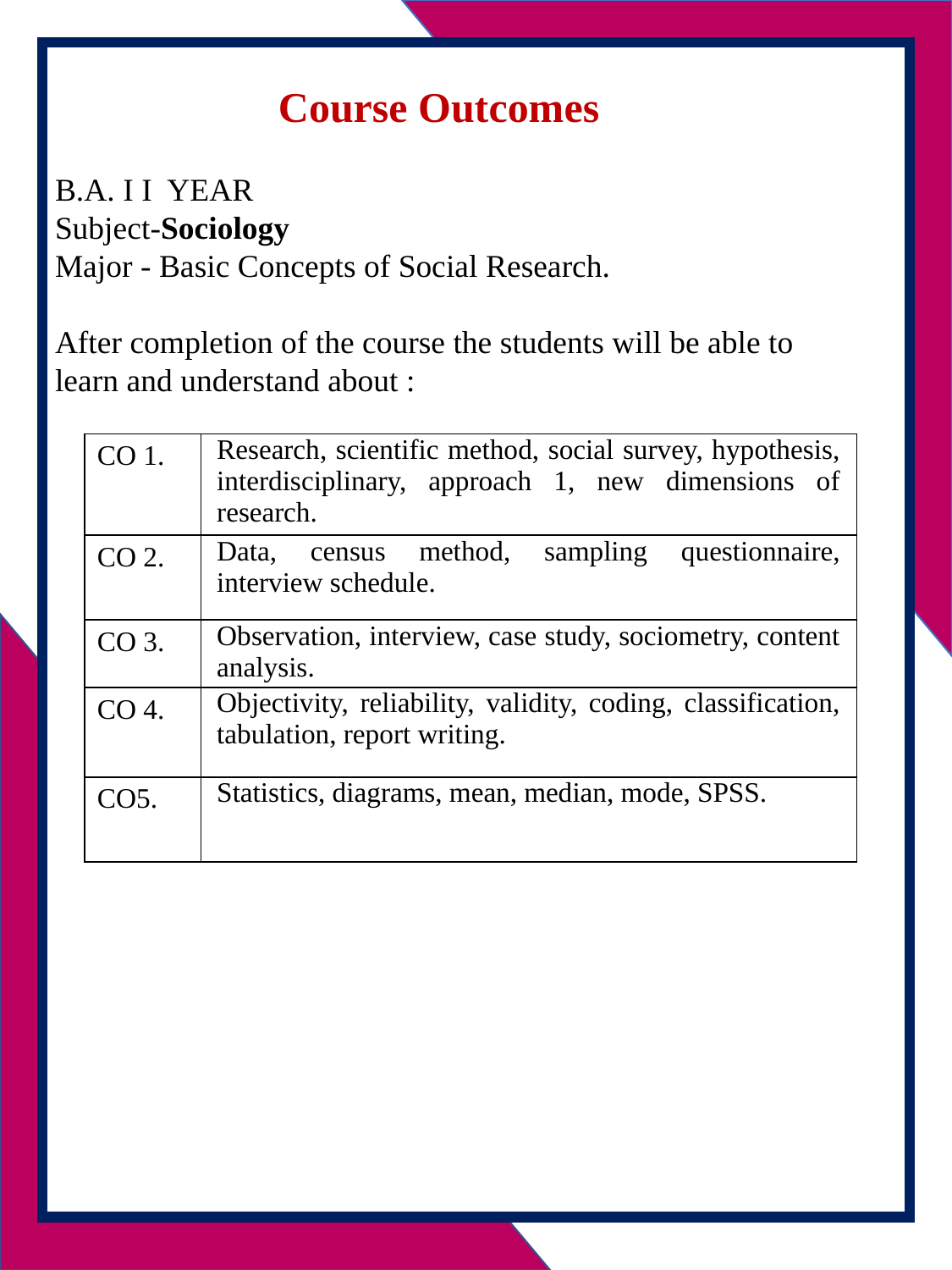

Course Outcomes

B.A. I I  YEAR
Subject-Sociology
Major - Basic Concepts of Social Research.

After completion of the course the students will be able to learn and understand about :

| CO 1. | Research, scientific method, social survey, hypothesis, interdisciplinary, approach 1, new dimensions of research. |
| --- | --- |
| CO 2. | Data, census method, sampling questionnaire, interview schedule. |
| CO 3. | Observation, interview, case study, sociometry, content analysis. |
| CO 4. | Objectivity, reliability, validity, coding, classification, tabulation, report writing. |
| CO5. | Statistics, diagrams, mean, median, mode, SPSS. |